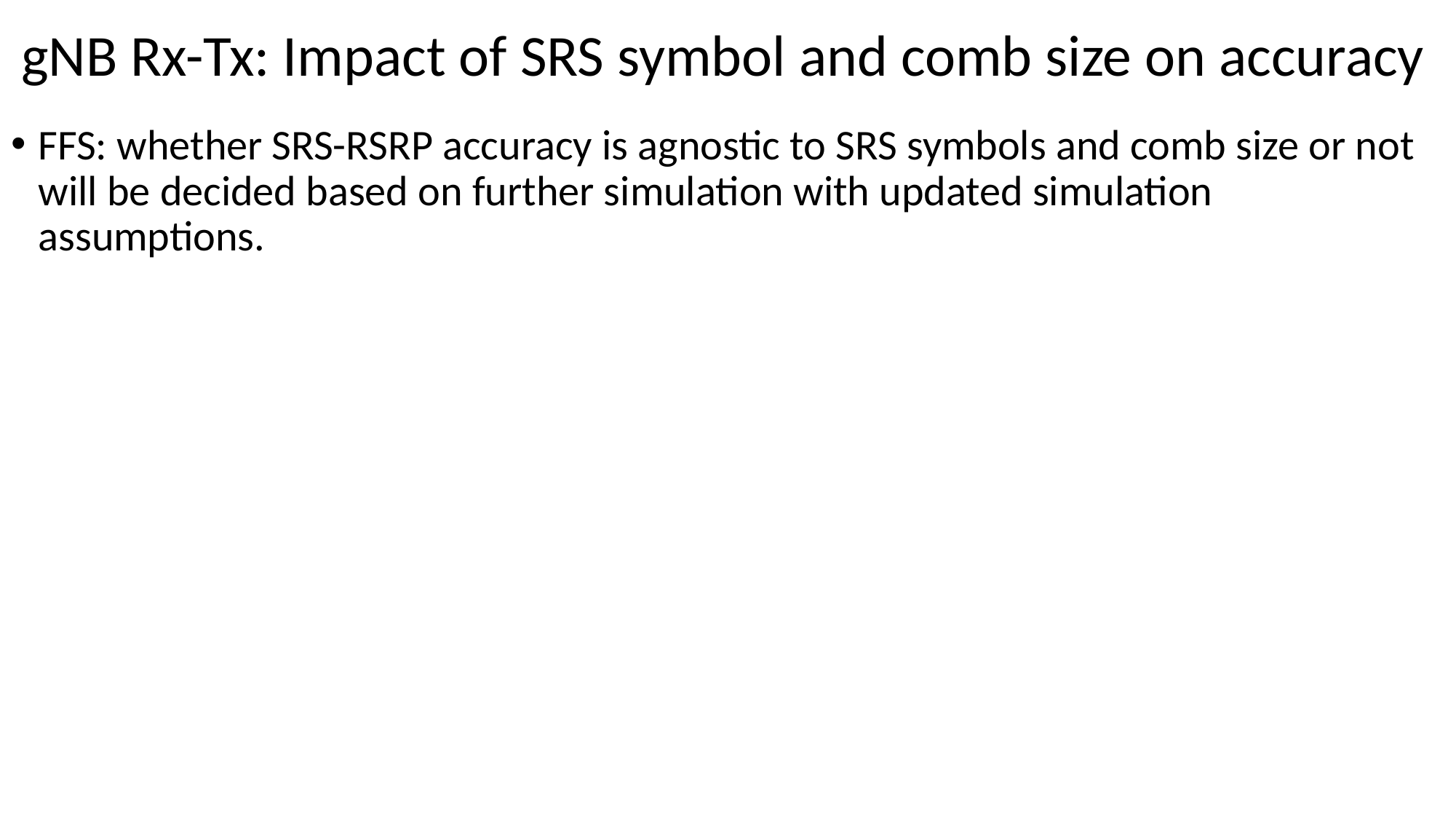

# gNB Rx-Tx: Impact of SRS symbol and comb size on accuracy
FFS: whether SRS-RSRP accuracy is agnostic to SRS symbols and comb size or not will be decided based on further simulation with updated simulation assumptions.